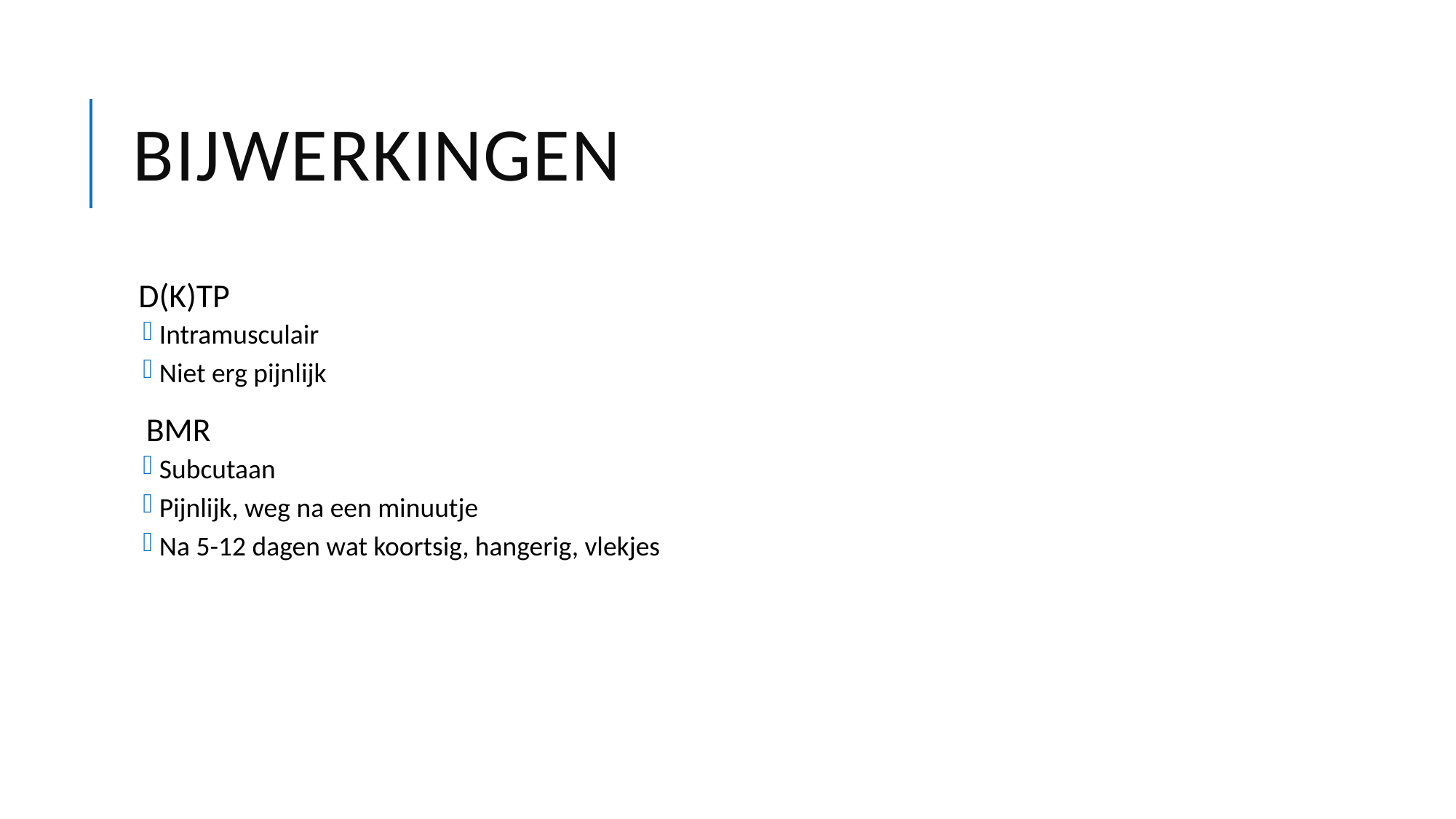

# Bijwerkingen
D(K)TP
Intramusculair
Niet erg pijnlijk
 BMR
Subcutaan
Pijnlijk, weg na een minuutje
Na 5-12 dagen wat koortsig, hangerig, vlekjes